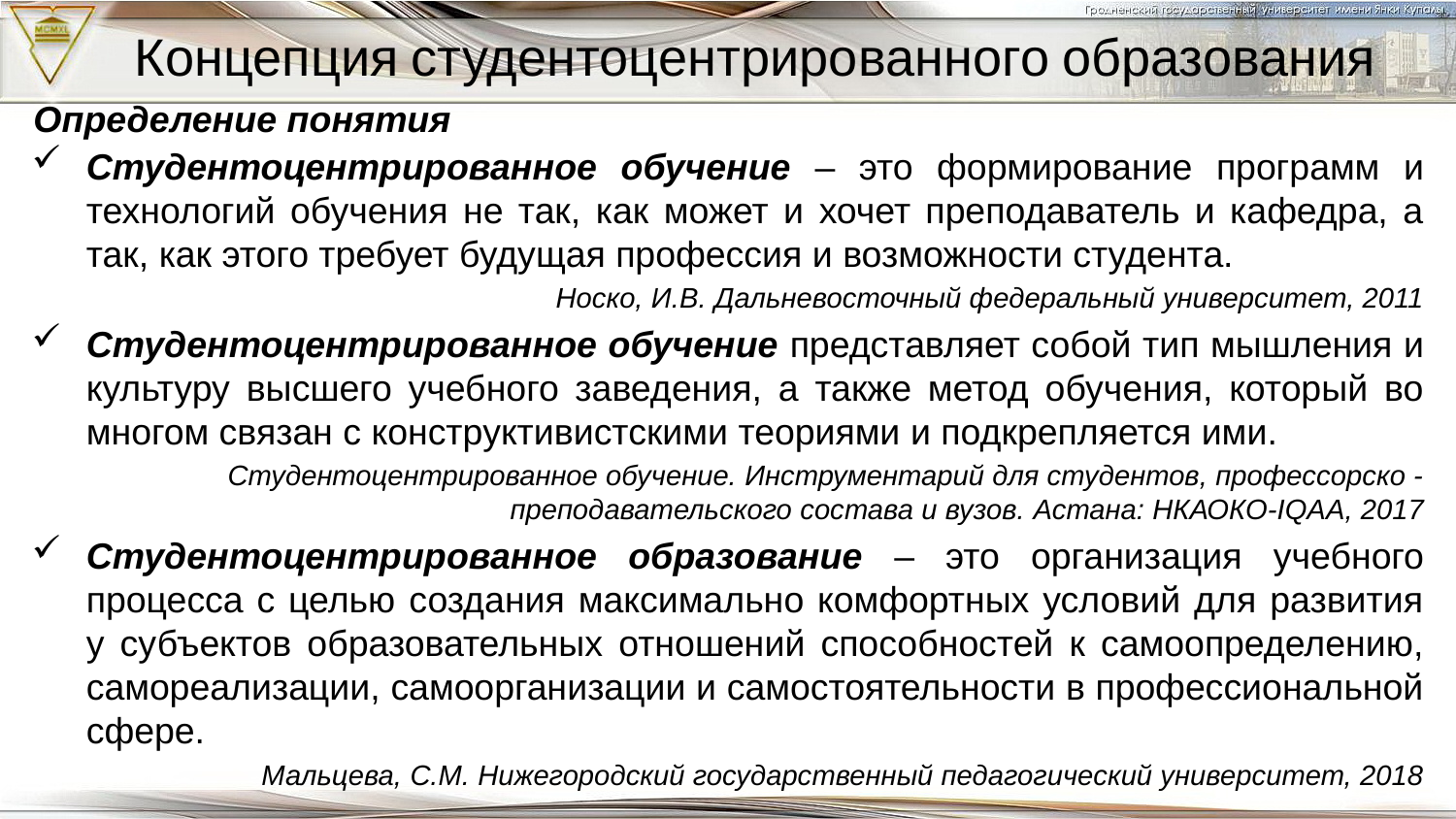

Концепция студентоцентрированного образования
Определение понятия
Студентоцентрированное обучение – это формирование программ и технологий обучения не так, как может и хочет преподаватель и кафедра, а так, как этого требует будущая профессия и возможности студента.
Носко, И.В. Дальневосточный федеральный университет, 2011
Студентоцентрированное обучение представляет собой тип мышления и культуру высшего учебного заведения, а также метод обучения, который во многом связан с конструктивистскими теориями и подкрепляется ими.
Студентоцентрированное обучение. Инструментарий для студентов, профессорско - преподавательского состава и вузов. Астана: НКАОКО-IQAA, 2017
Студентоцентрированное образование – это организация учебного процесса с целью создания максимально комфортных условий для развития у субъектов образовательных отношений способностей к самоопределению, самореализации, самоорганизации и самостоятельности в профессиональной сфере.
Мальцева, С.М. Нижегородский государственный педагогический университет, 2018